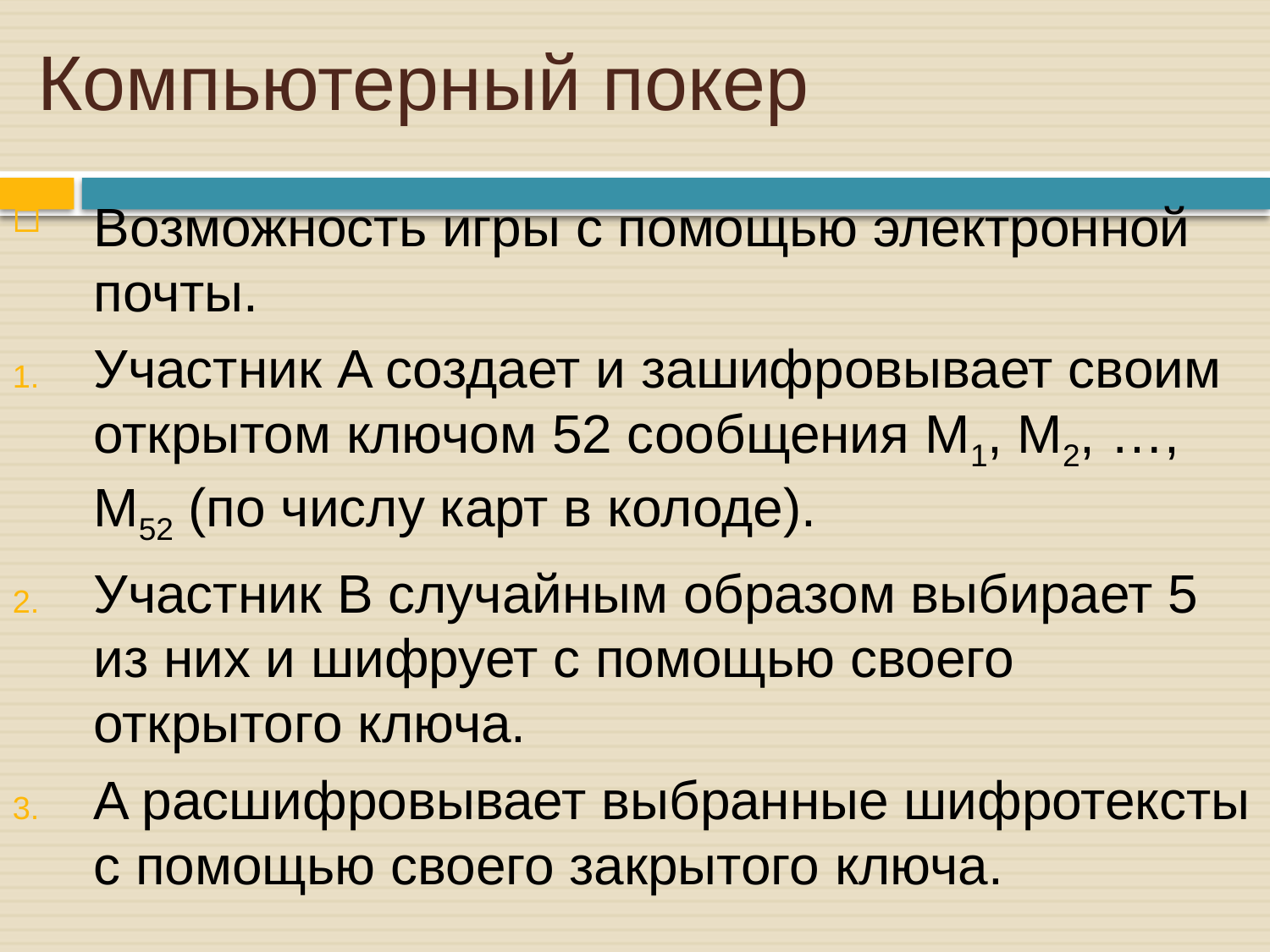

# Компьютерный покер
Возможность игры с помощью электронной почты.
Участник A создает и зашифровывает своим открытом ключом 52 сообщения M1, M2, …, M52 (по числу карт в колоде).
Участник B случайным образом выбирает 5 из них и шифрует с помощью своего открытого ключа.
A расшифровывает выбранные шифротексты с помощью своего закрытого ключа.